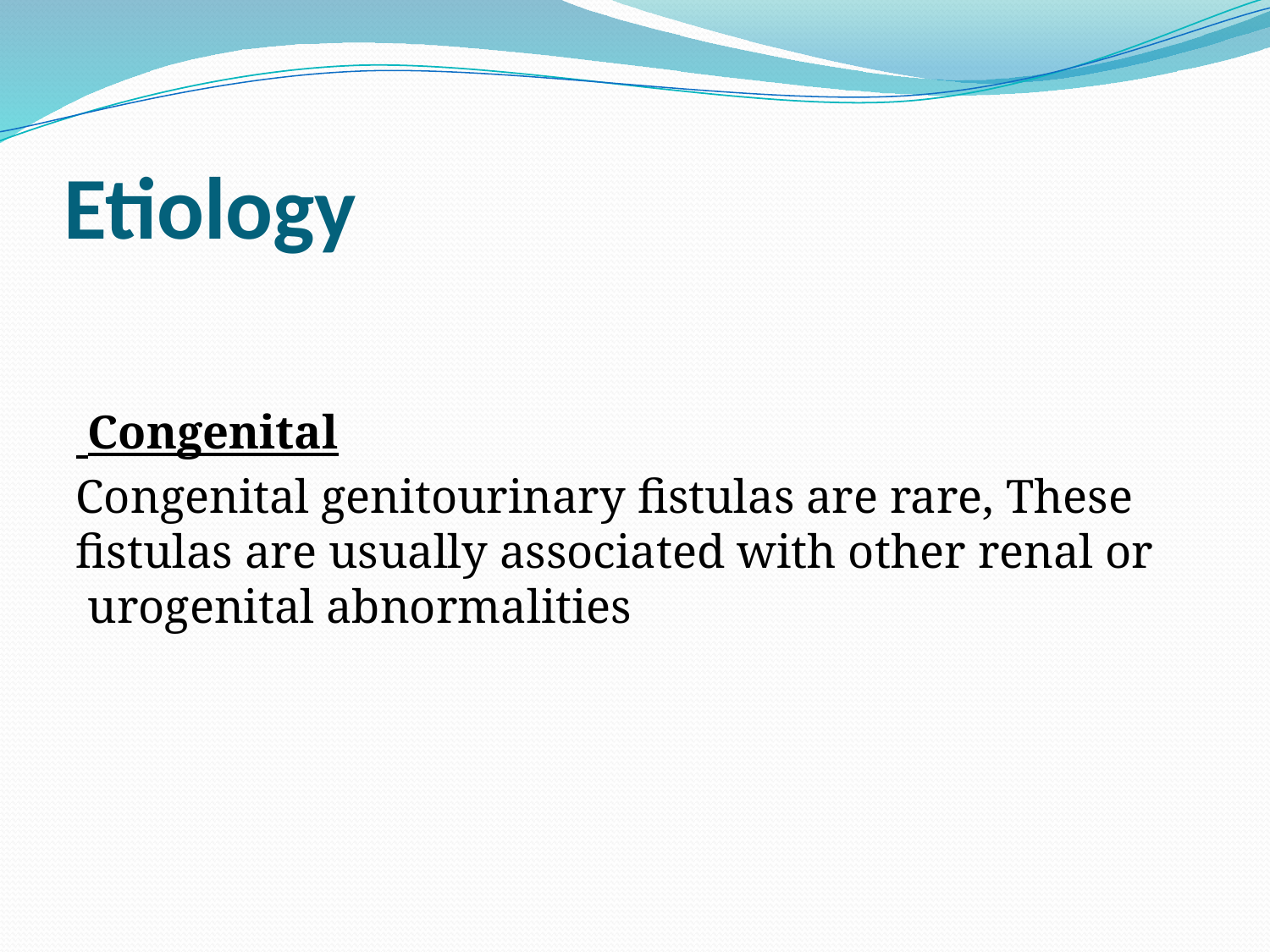

# Etiology

Congenital
Congenital genitourinary fistulas are rare, These fistulas are usually associated with other renal or urogenital abnormalities